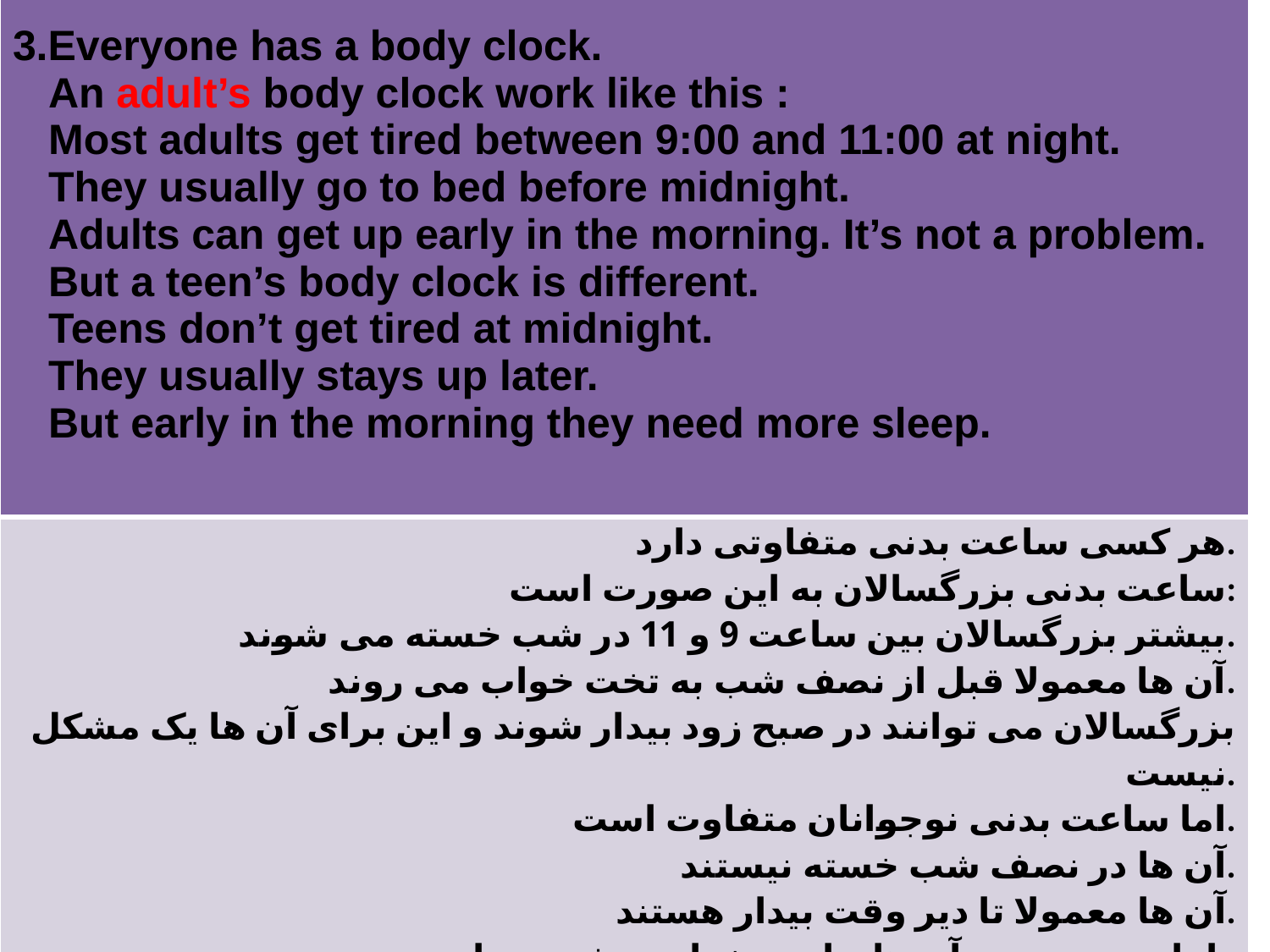

| 3.Everyone has a body clock. An adult’s body clock work like this : Most adults get tired between 9:00 and 11:00 at night. They usually go to bed before midnight. Adults can get up early in the morning. It’s not a problem. But a teen’s body clock is different. Teens don’t get tired at midnight. They usually stays up later. But early in the morning they need more sleep. |
| --- |
| هر کسی ساعت بدنی متفاوتی دارد. ساعت بدنی بزرگسالان به این صورت است: بیشتر بزرگسالان بین ساعت 9 و 11 در شب خسته می شوند. آن ها معمولا قبل از نصف شب به تخت خواب می روند. بزرگسالان می توانند در صبح زود بیدار شوند و این برای آن ها یک مشکل نیست. اما ساعت بدنی نوجوانان متفاوت است. آن ها در نصف شب خسته نیستند. آن ها معمولا تا دیر وقت بیدار هستند. اما در صبح زود آن ها نیاز به خواب بیشتری دارند. |